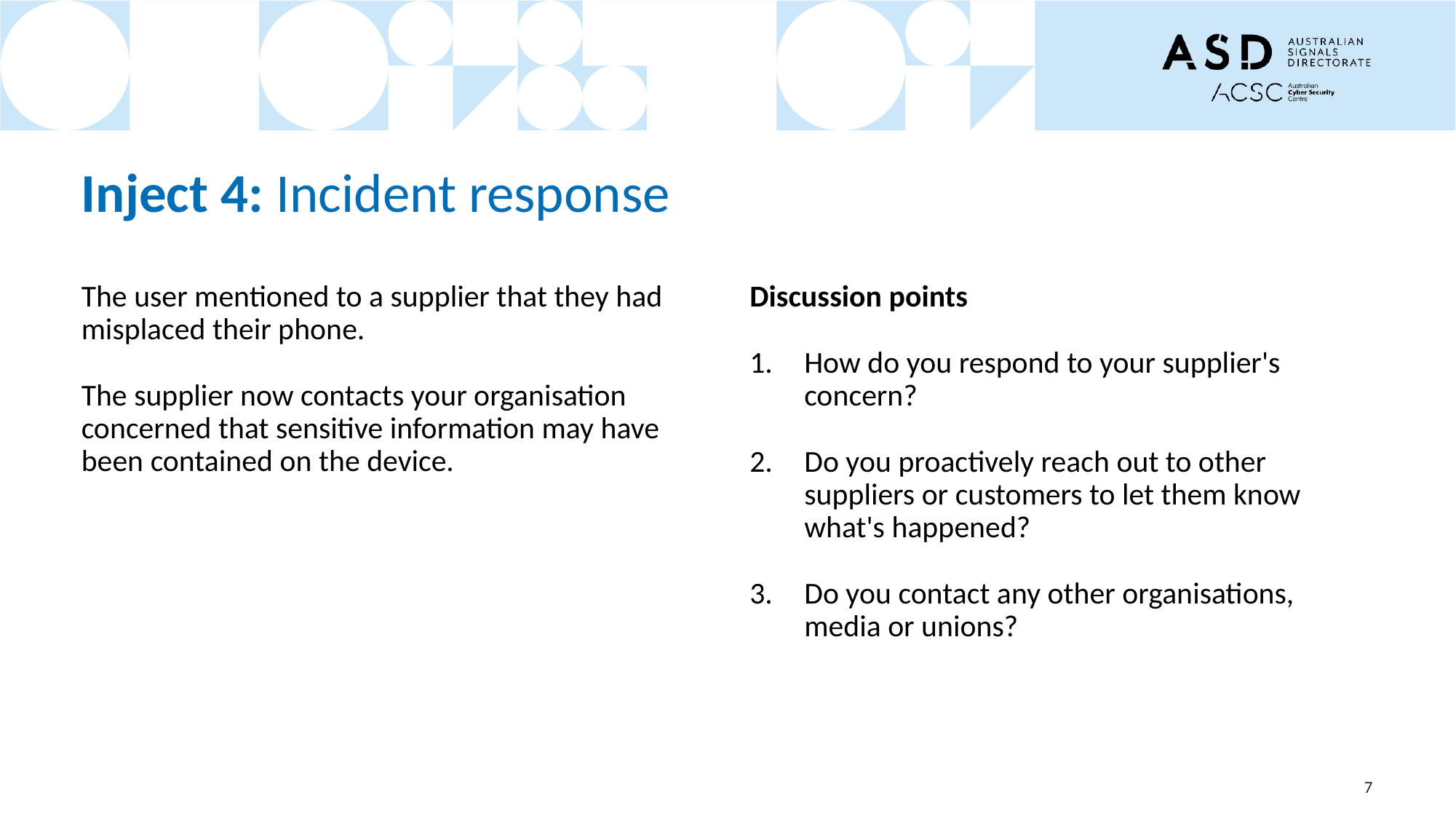

# Inject 4: Incident response
The user mentioned to a supplier that they had misplaced their phone.
The supplier now contacts your organisation concerned that sensitive information may have been contained on the device.
Discussion points
How do you respond to your supplier's concern?
Do you proactively reach out to other suppliers or customers to let them know what's happened?
Do you contact any other organisations, media or unions?
7